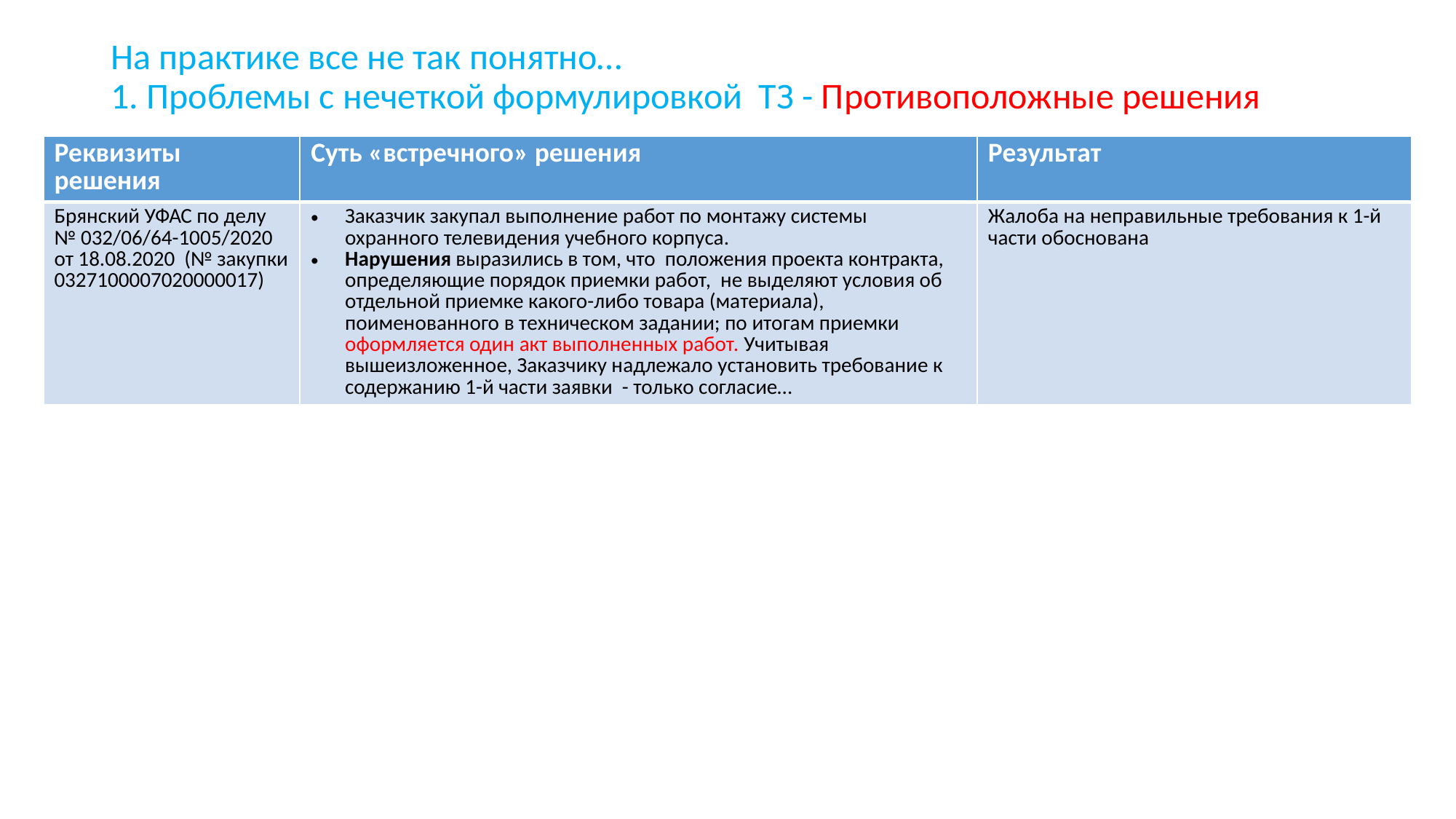

# На практике все не так понятно… 1. Проблемы с нечеткой формулировкой  ТЗ - Противоположные решения
| Реквизиты решения | Суть «встречного» решения | Результат |
| --- | --- | --- |
| Брянский УФАС по делу № 032/06/64-1005/2020 от 18.08.2020 (№ закупки 0327100007020000017) | Заказчик закупал выполнение работ по монтажу системы охранного телевидения учебного корпуса. Нарушения выразились в том, что положения проекта контракта, определяющие порядок приемки работ, не выделяют условия об отдельной приемке какого-либо товара (материала), поименованного в техническом задании; по итогам приемки оформляется один акт выполненных работ. Учитывая вышеизложенное, Заказчику надлежало установить требование к содержанию 1-й части заявки - только согласие… | Жалоба на неправильные требования к 1-й части обоснована |